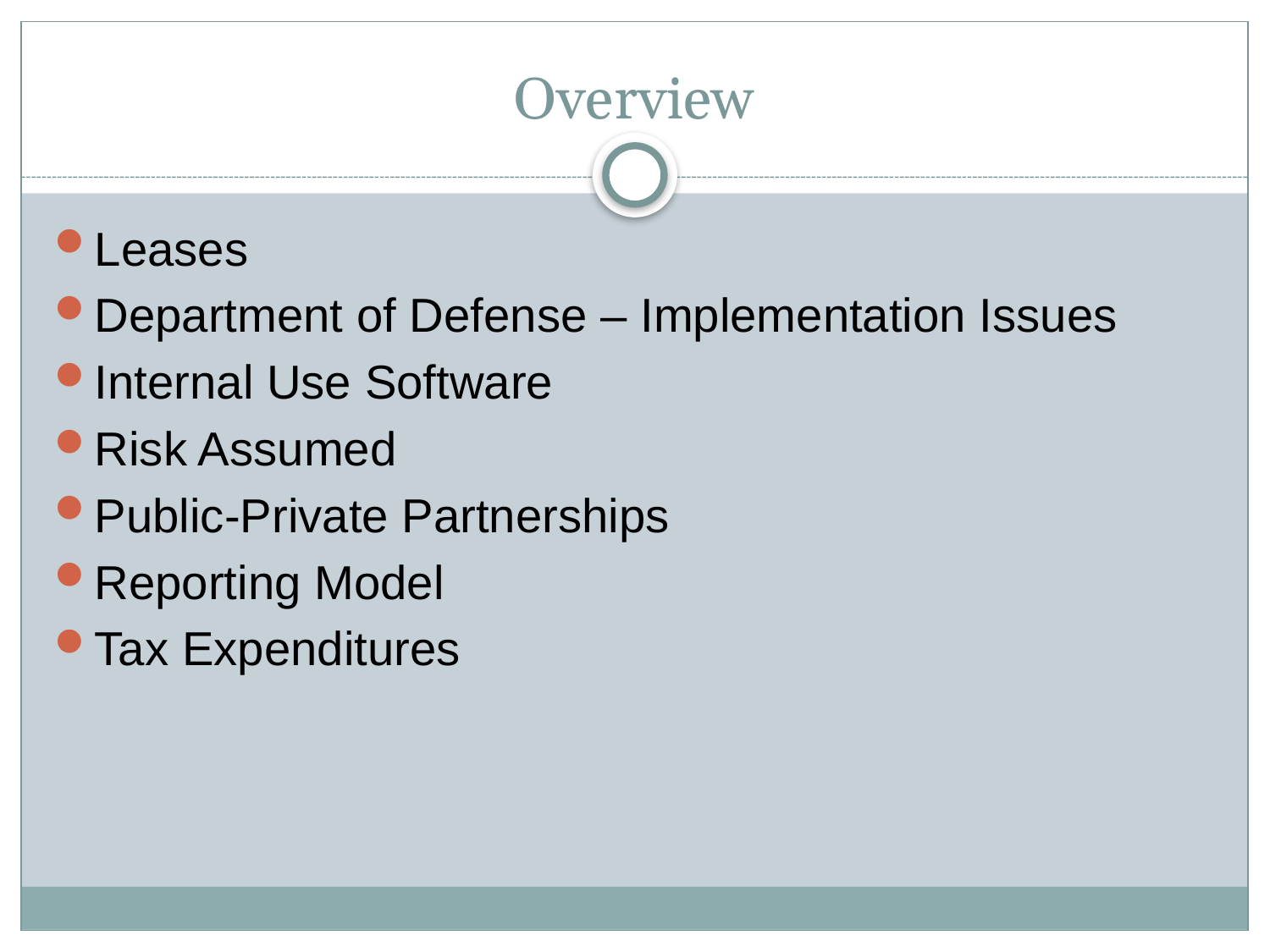

# Overview
Leases
Department of Defense – Implementation Issues
Internal Use Software
Risk Assumed
Public-Private Partnerships
Reporting Model
Tax Expenditures